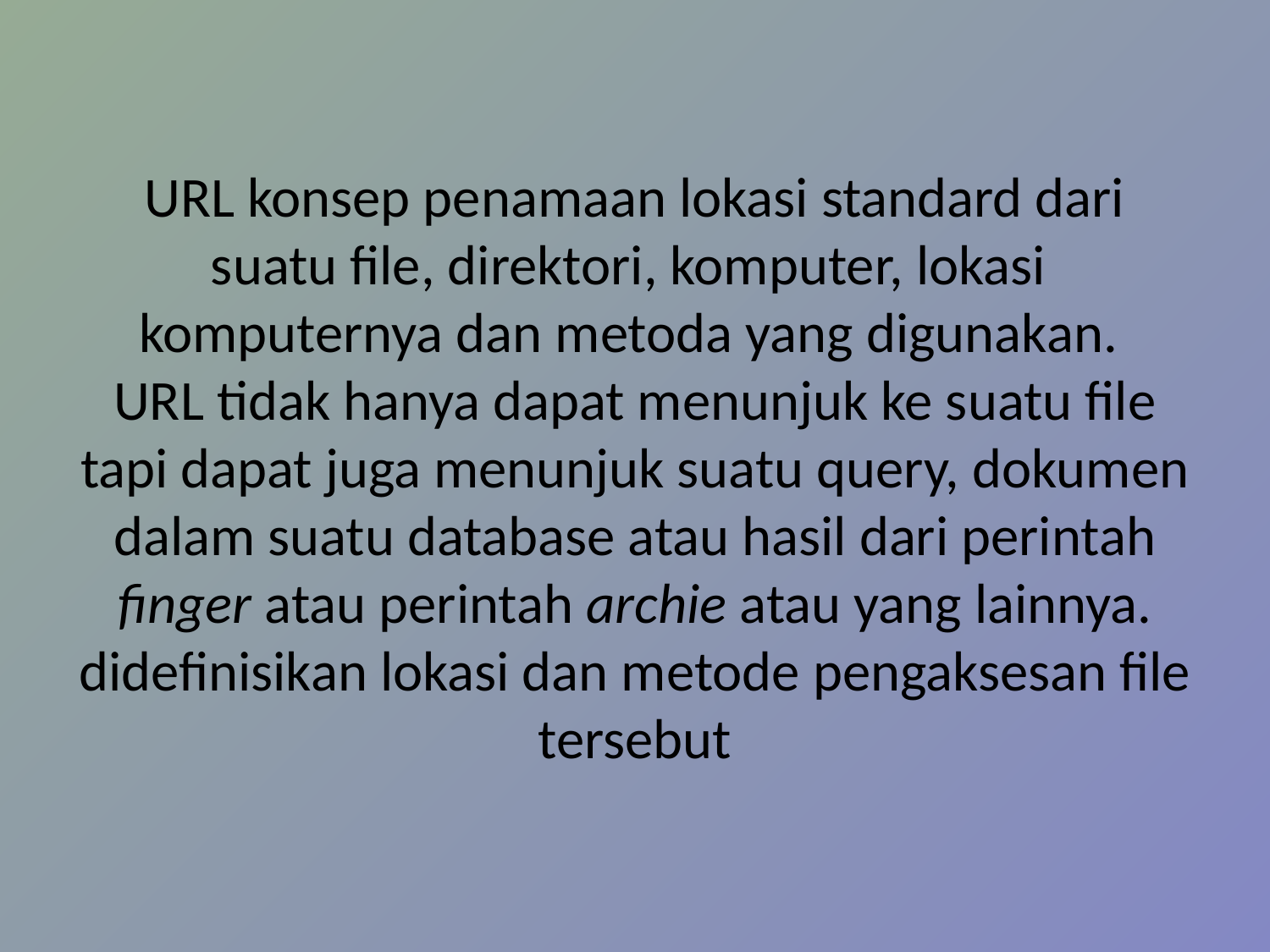

# URL konsep penamaan lokasi standard dari suatu file, direktori, komputer, lokasi  komputernya dan metoda yang digunakan. URL tidak hanya dapat menunjuk ke suatu file tapi dapat juga menunjuk suatu query, dokumen dalam suatu database atau hasil dari perintah finger atau perintah archie atau yang lainnya. didefinisikan lokasi dan metode pengaksesan file tersebut